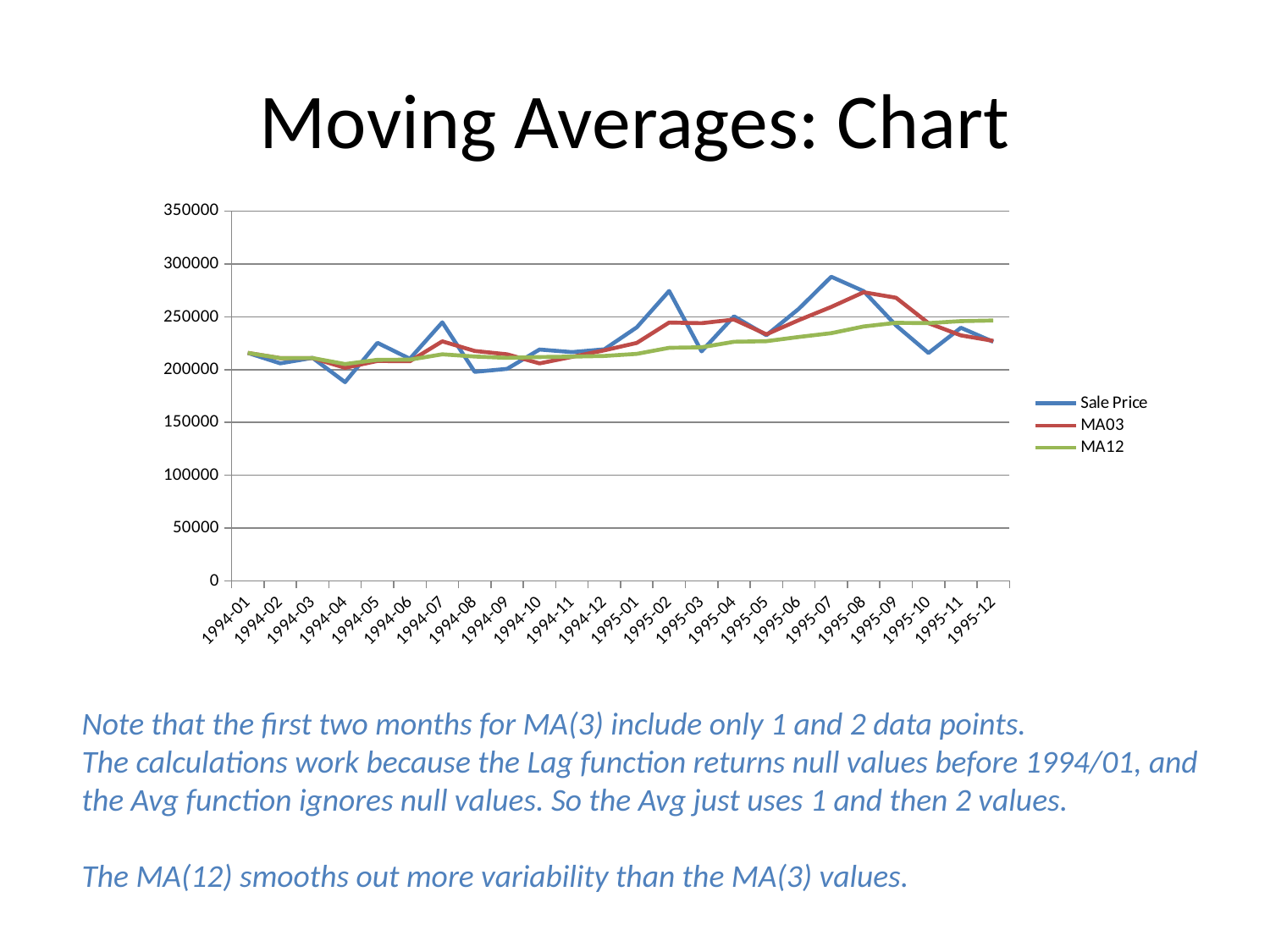

# Moving Averages: Chart

### Chart

| Category | Sale Price | MA03 | MA12 |
|---|---|---|---|
| 1994-01 | 215836.97 | 215836.97 | 215836.97 |
| 1994-02 | 205952.48 | 210894.725 | 210894.725 |
| 1994-03 | 211128.77 | 210972.74 | 210972.74 |
| 1994-04 | 188159.83 | 201747.026666667 | 205269.5125 |
| 1994-05 | 225387.63 | 208225.41 | 209293.136 |
| 1994-06 | 210278.66 | 207942.04 | 209457.39 |
| 1994-07 | 244788.67 | 226818.32 | 214504.715714286 |
| 1994-08 | 197913.77 | 217660.366666667 | 212430.8475 |
| 1994-09 | 200731.22 | 214477.886666667 | 211130.888888889 |
| 1994-10 | 219020.42 | 205888.47 | 211919.842 |
| 1994-11 | 216574.56 | 212108.733333333 | 212342.998181818 |
| 1994-12 | 219240.02 | 218278.333333333 | 212917.75 |
| 1995-01 | 240050.0 | 225288.193333333 | 214935.5025 |
| 1995-02 | 274500.0 | 244596.673333333 | 220647.795833333 |
| 1995-03 | 217310.0 | 243953.333333333 | 221162.898333333 |
| 1995-04 | 250430.0 | 247413.333333333 | 226352.079166667 |
| 1995-05 | 232590.0 | 233443.333333333 | 226952.276666667 |
| 1995-06 | 257530.0 | 246850.0 | 230889.888333333 |
| 1995-07 | 287930.0 | 259350.0 | 234484.999166667 |
| 1995-08 | 274310.0 | 273256.666666667 | 240851.351666667 |
| 1995-09 | 241840.0 | 268026.666666667 | 244277.083333333 |
| 1995-10 | 215770.0 | 243973.333333333 | 244006.215 |
| 1995-11 | 239640.0 | 232416.666666667 | 245928.335 |
| 1995-12 | 226310.0 | 227240.0 | 246517.5 |
Note that the first two months for MA(3) include only 1 and 2 data points.
The calculations work because the Lag function returns null values before 1994/01, and the Avg function ignores null values. So the Avg just uses 1 and then 2 values.

The MA(12) smooths out more variability than the MA(3) values.